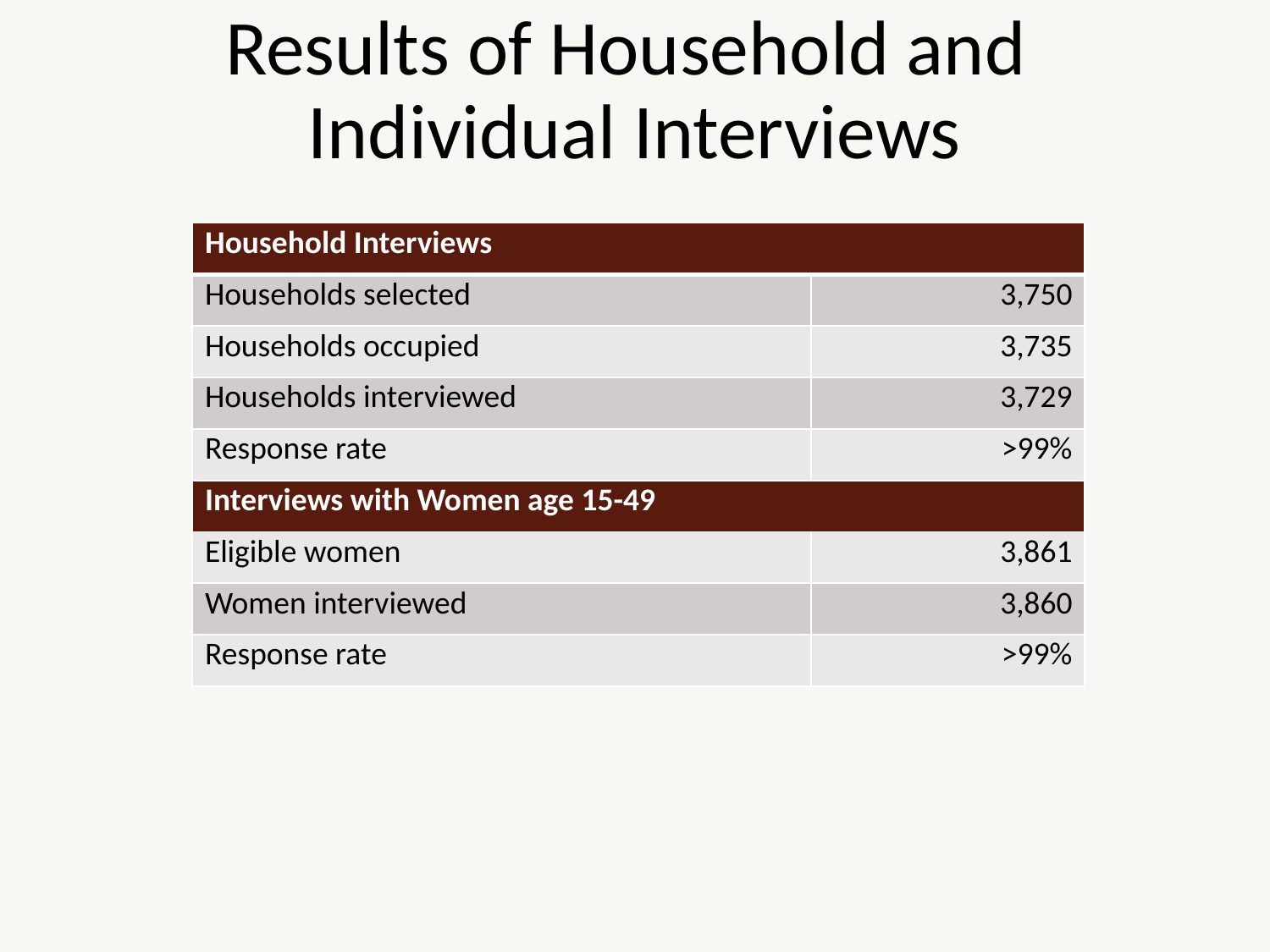

# Results of Household and Individual Interviews
| Household Interviews |  |
| --- | --- |
| Households selected | 3,750 |
| Households occupied | 3,735 |
| Households interviewed | 3,729 |
| Response rate | >99% |
| Interviews with Women age 15-49 |  |
| Eligible women | 3,861 |
| Women interviewed | 3,860 |
| Response rate | >99% |